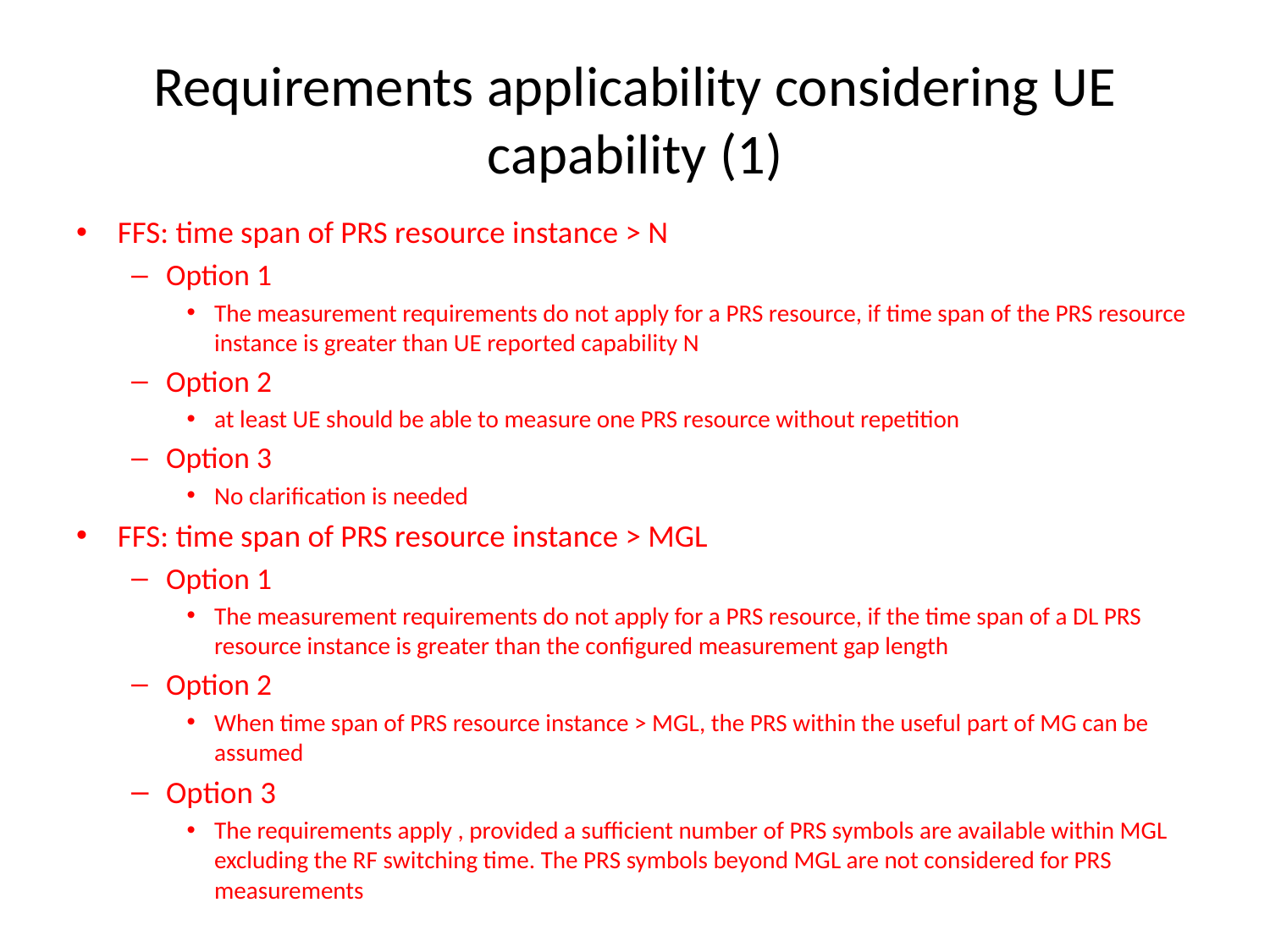

# Requirements applicability considering UE capability (1)
FFS: time span of PRS resource instance > N
Option 1
The measurement requirements do not apply for a PRS resource, if time span of the PRS resource instance is greater than UE reported capability N
Option 2
at least UE should be able to measure one PRS resource without repetition
Option 3
No clarification is needed
FFS: time span of PRS resource instance > MGL
Option 1
The measurement requirements do not apply for a PRS resource, if the time span of a DL PRS resource instance is greater than the configured measurement gap length
Option 2
When time span of PRS resource instance > MGL, the PRS within the useful part of MG can be assumed
Option 3
The requirements apply , provided a sufficient number of PRS symbols are available within MGL excluding the RF switching time. The PRS symbols beyond MGL are not considered for PRS measurements